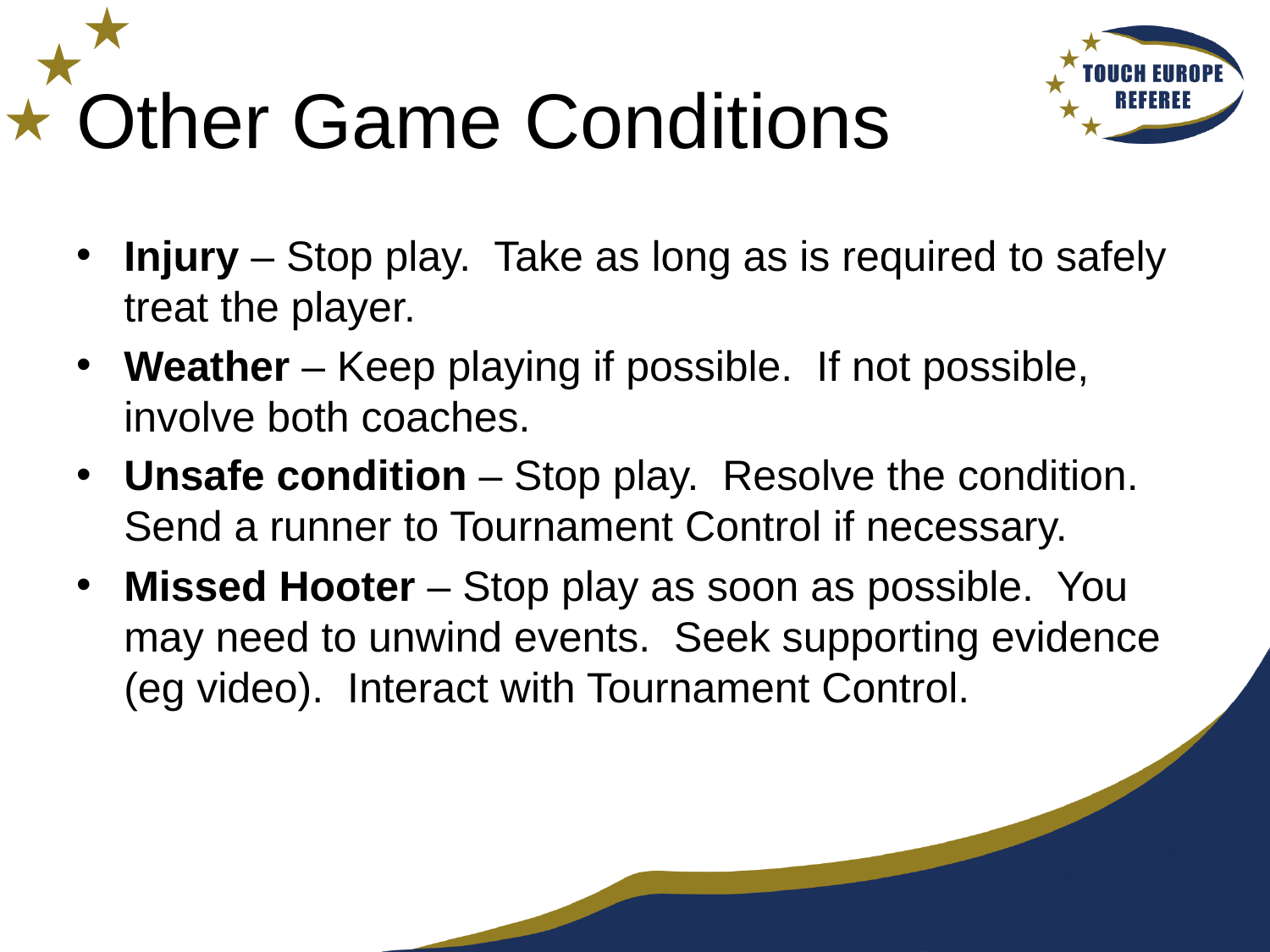

# Other Game Conditions
Injury – Stop play.  Take as long as is required to safely treat the player.
Weather – Keep playing if possible.  If not possible, involve both coaches.
Unsafe condition – Stop play.  Resolve the condition.  Send a runner to Tournament Control if necessary.
Missed Hooter – Stop play as soon as possible.  You may need to unwind events.  Seek supporting evidence (eg video).  Interact with Tournament Control.